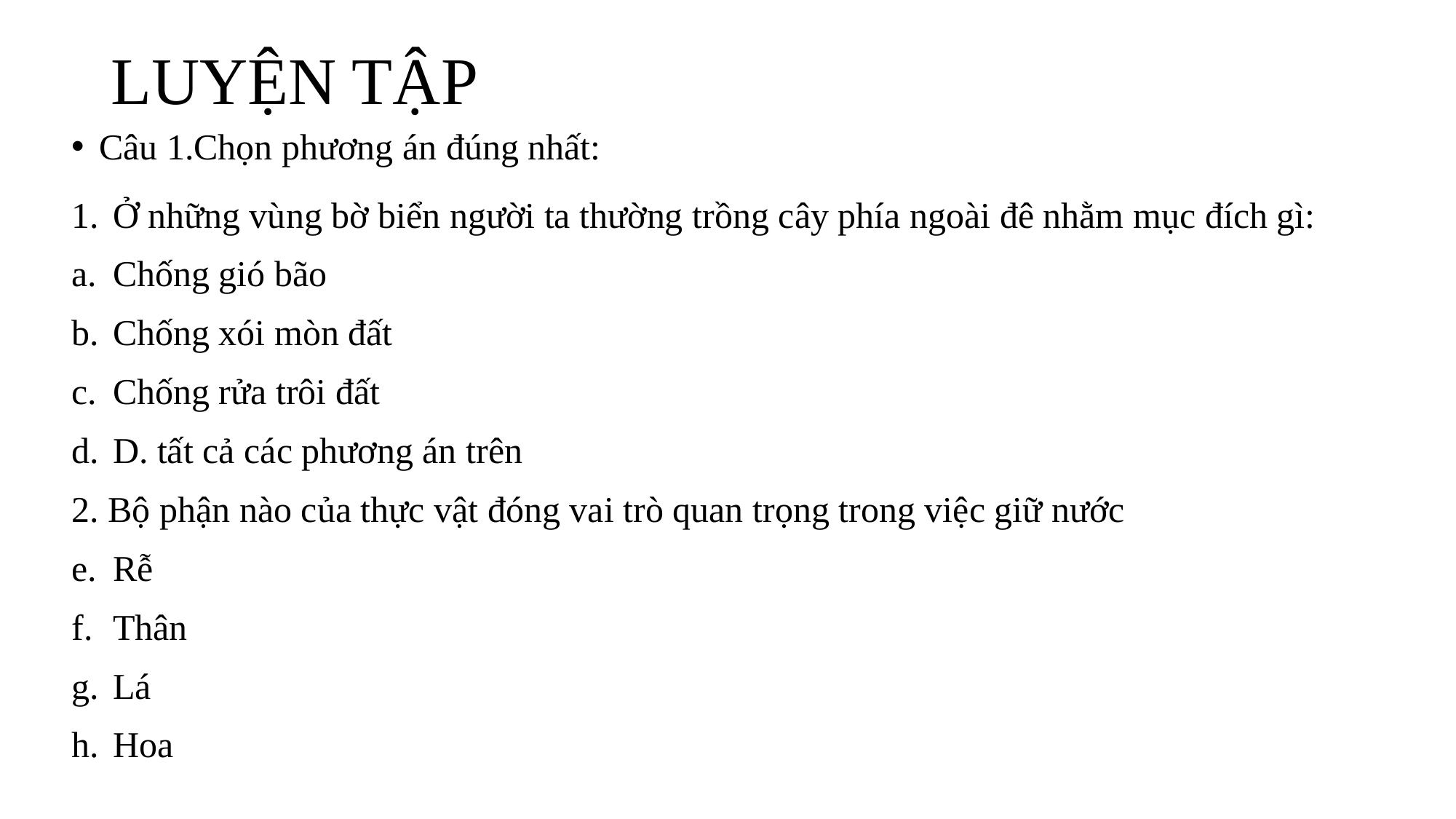

# LUYỆN TẬP
Câu 1.Chọn phương án đúng nhất:
Ở những vùng bờ biển người ta thường trồng cây phía ngoài đê nhằm mục đích gì:
Chống gió bão
Chống xói mòn đất
Chống rửa trôi đất
D. tất cả các phương án trên
2. Bộ phận nào của thực vật đóng vai trò quan trọng trong việc giữ nước
Rễ
Thân
Lá
Hoa